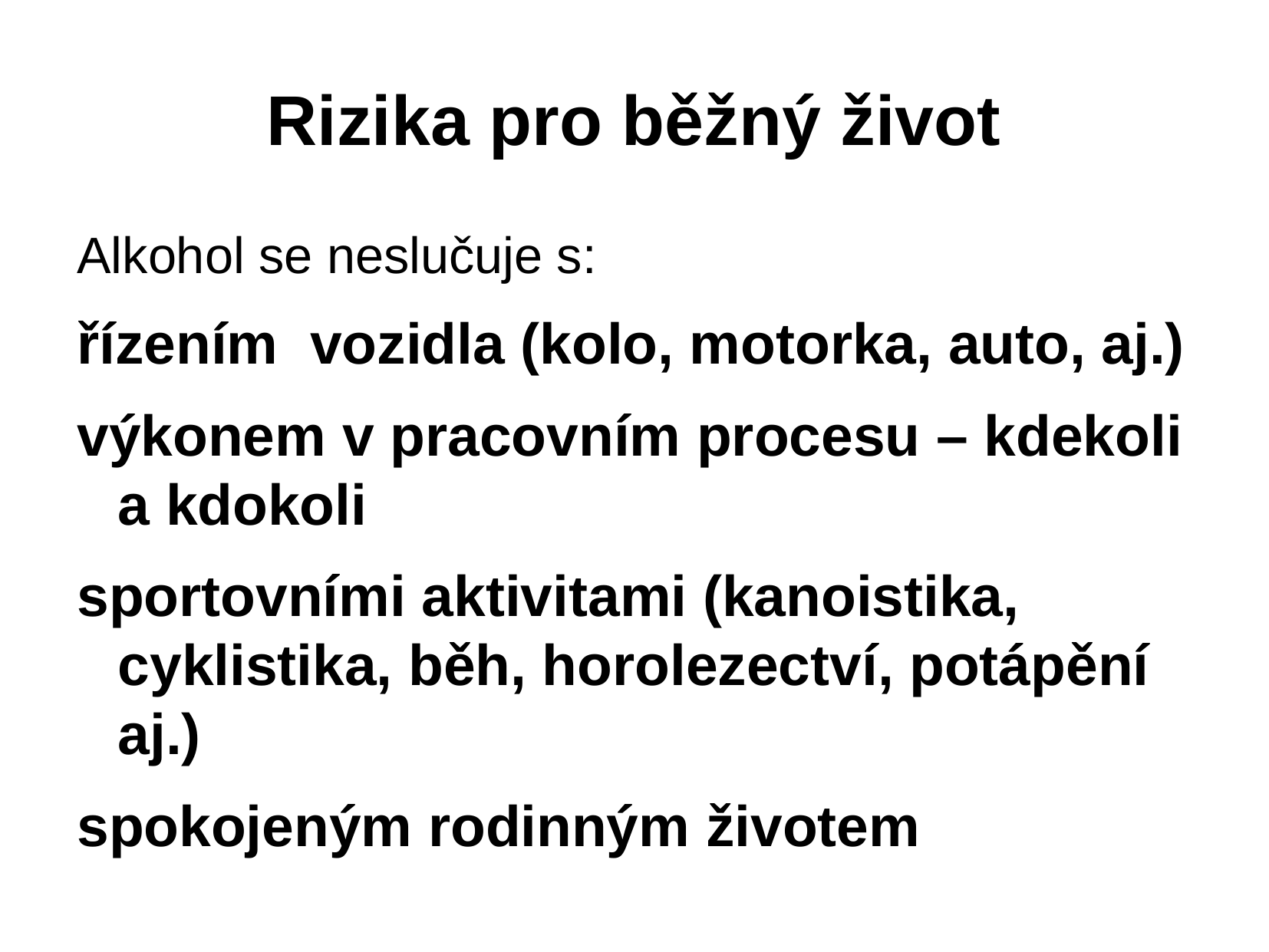

# Rizika pro běžný život
Alkohol se neslučuje s:
řízením  vozidla (kolo, motorka, auto, aj.)
výkonem v pracovním procesu – kdekoli a kdokoli
sportovními aktivitami (kanoistika, cyklistika, běh, horolezectví, potápění aj.)
spokojeným rodinným životem